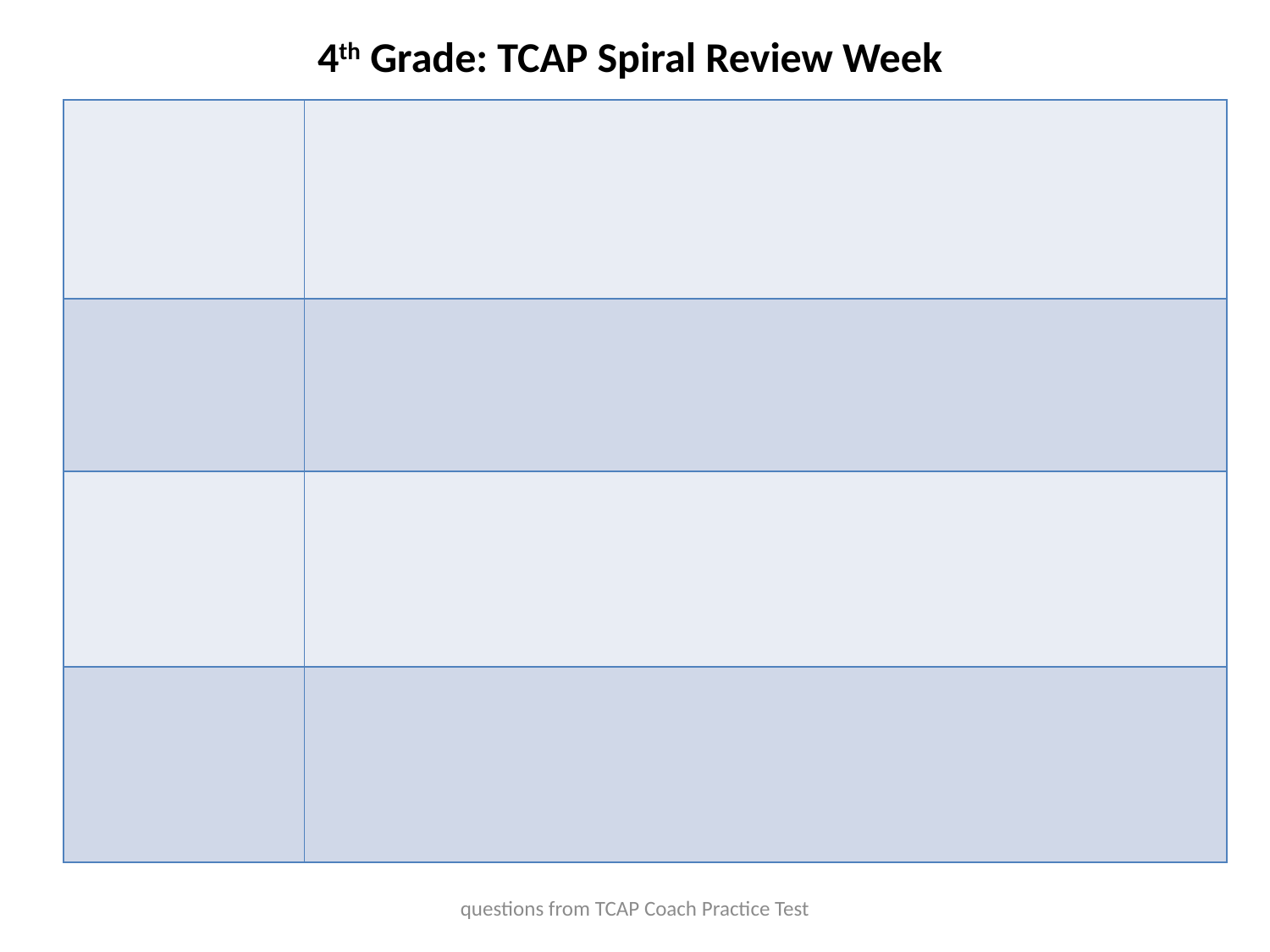

# 4th Grade: TCAP Spiral Review Week
|  |  |
| --- | --- |
|  |  |
|  |  |
|  |  |

questions from TCAP Coach Practice Test